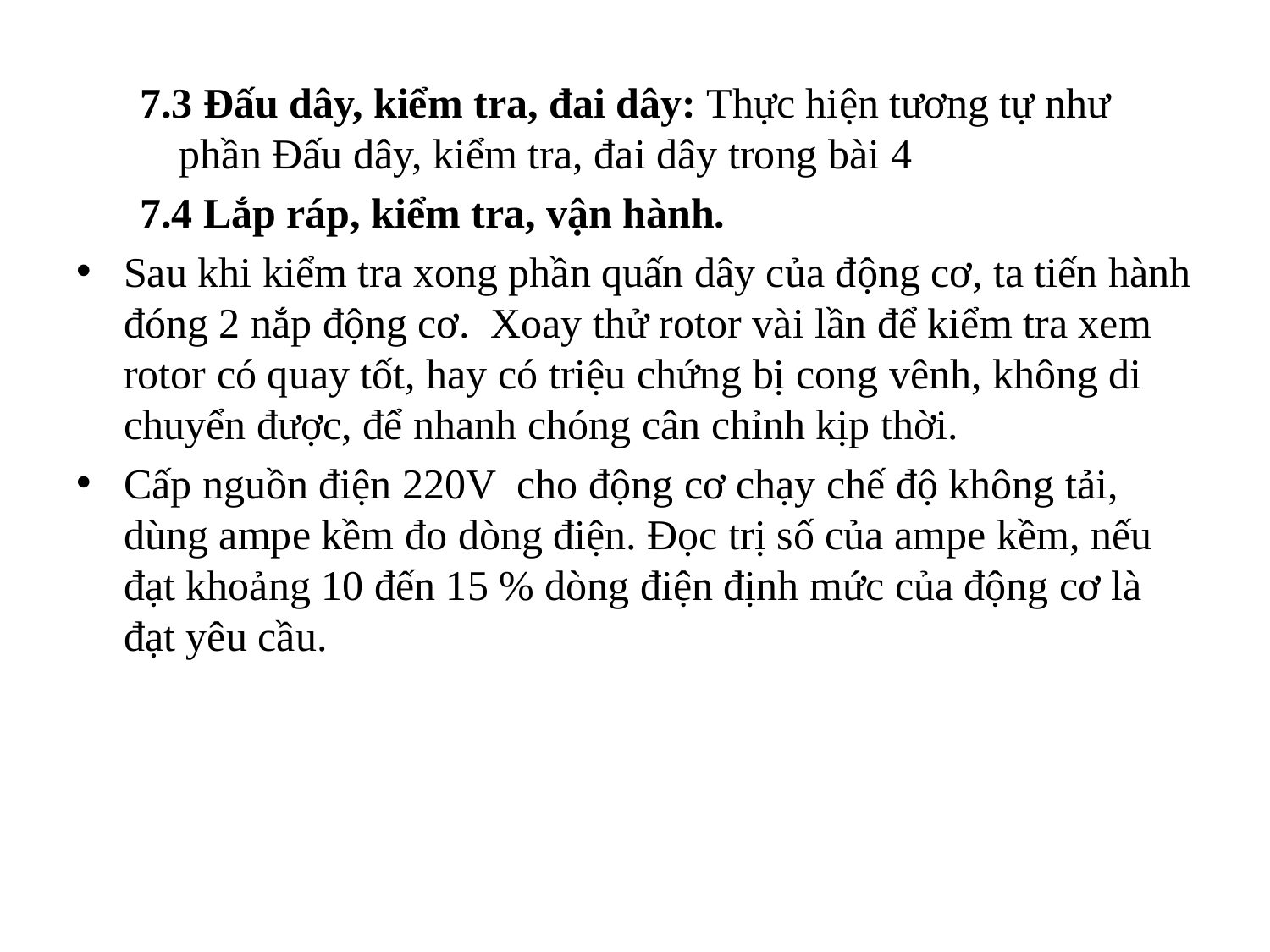

7.3 Đấu dây, kiểm tra, đai dây: Thực hiện tương tự như phần Đấu dây, kiểm tra, đai dây trong bài 4
7.4 Lắp ráp, kiểm tra, vận hành.
Sau khi kiểm tra xong phần quấn dây của động cơ, ta tiến hành đóng 2 nắp động cơ.  Xoay thử rotor vài lần để kiểm tra xem rotor có quay tốt, hay có triệu chứng bị cong vênh, không di chuyển được, để nhanh chóng cân chỉnh kịp thời.
Cấp nguồn điện 220V  cho động cơ chạy chế độ không tải, dùng ampe kềm đo dòng điện. Đọc trị số của ampe kềm, nếu đạt khoảng 10 đến 15 % dòng điện định mức của động cơ là đạt yêu cầu.